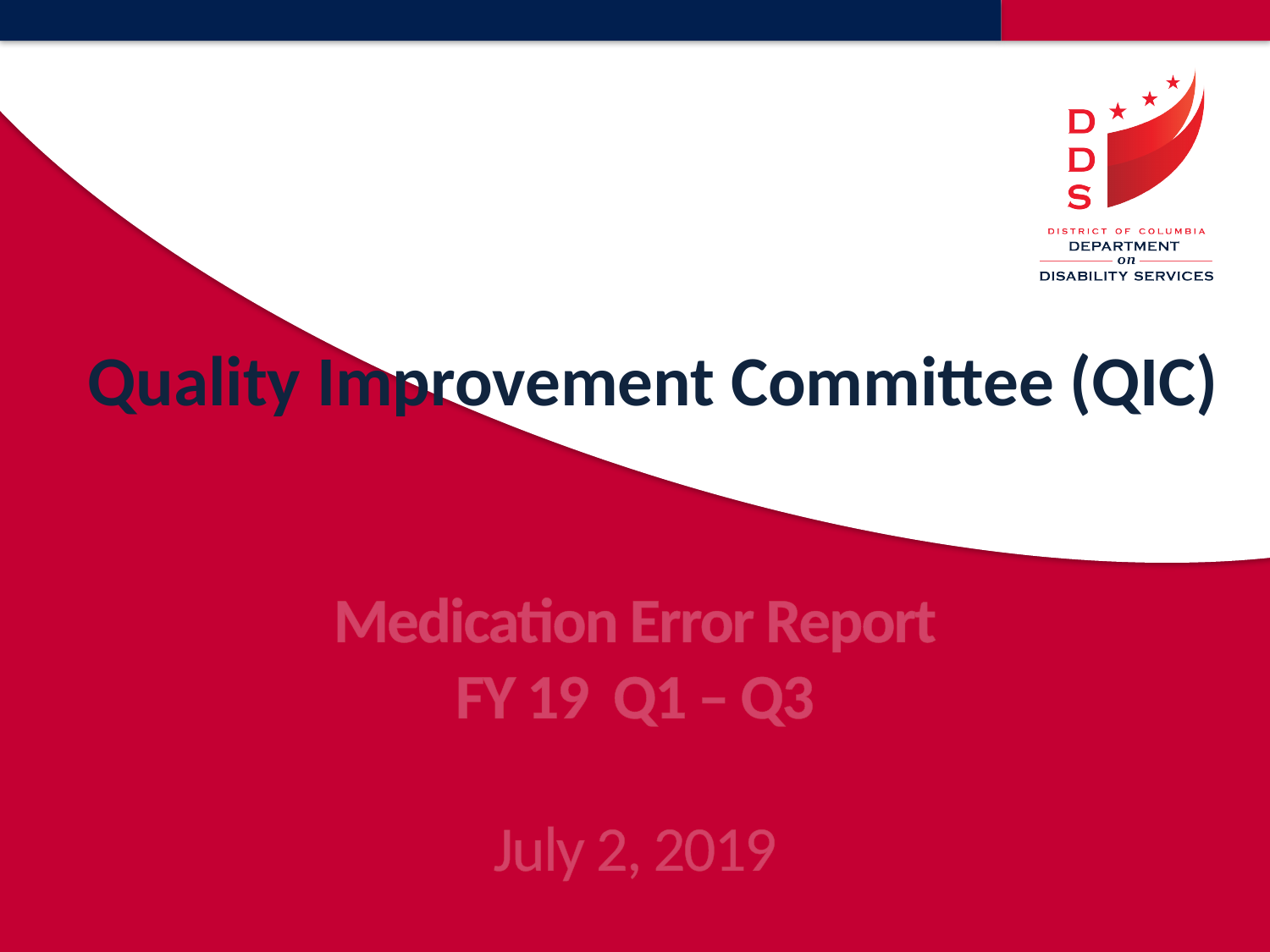

Quality Improvement Committee (QIC)

Medication Error Report
FY 19  Q1 – Q3

July 2, 2019